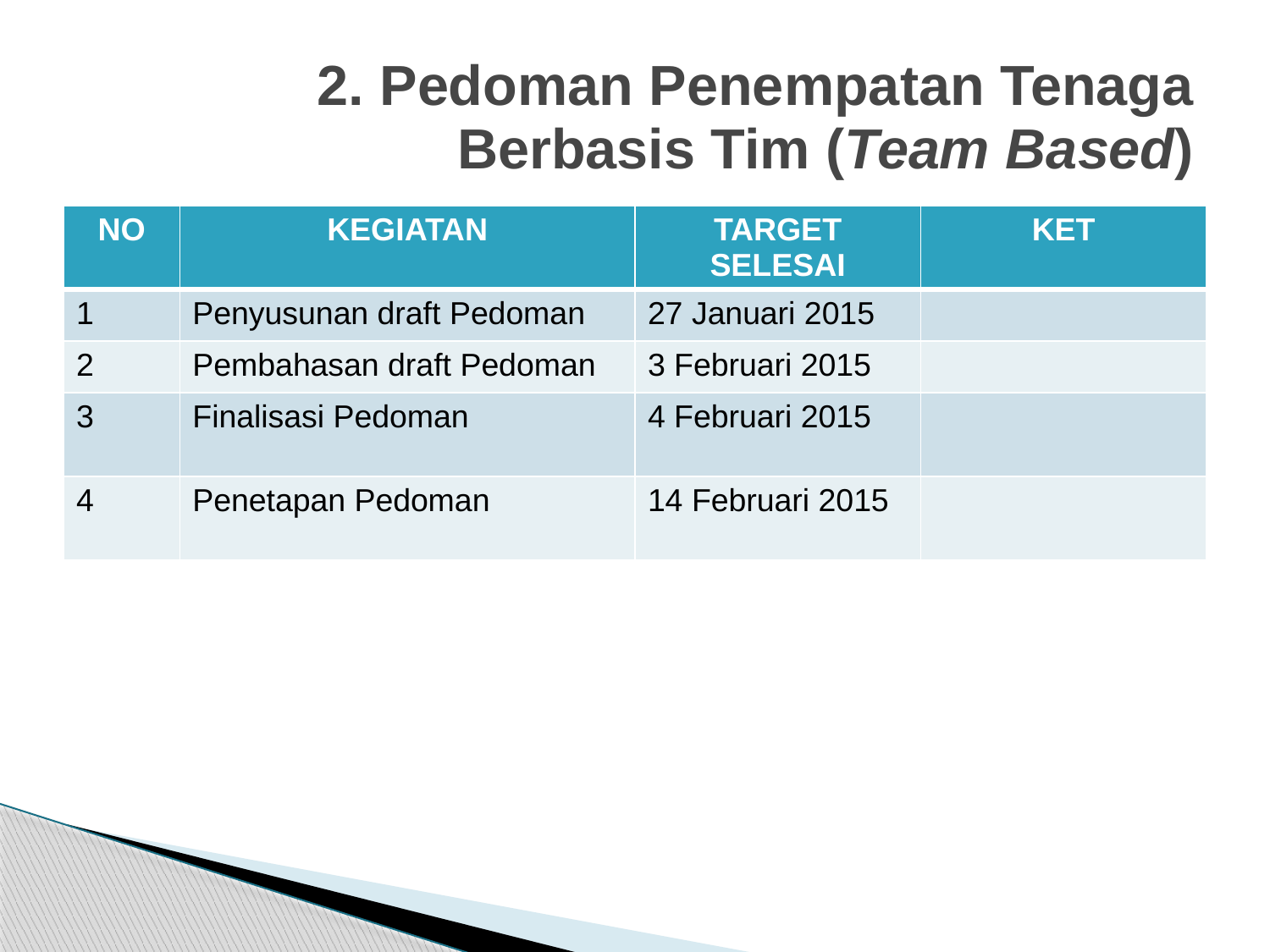

# 2. Pedoman Penempatan Tenaga Berbasis Tim (Team Based)
| NO | KEGIATAN | TARGET SELESAI | KET |
| --- | --- | --- | --- |
| 1 | Penyusunan draft Pedoman | 27 Januari 2015 |  |
| 2 | Pembahasan draft Pedoman | 3 Februari 2015 |  |
| 3 | Finalisasi Pedoman | 4 Februari 2015 |  |
| 4 | Penetapan Pedoman | 14 Februari 2015 |  |